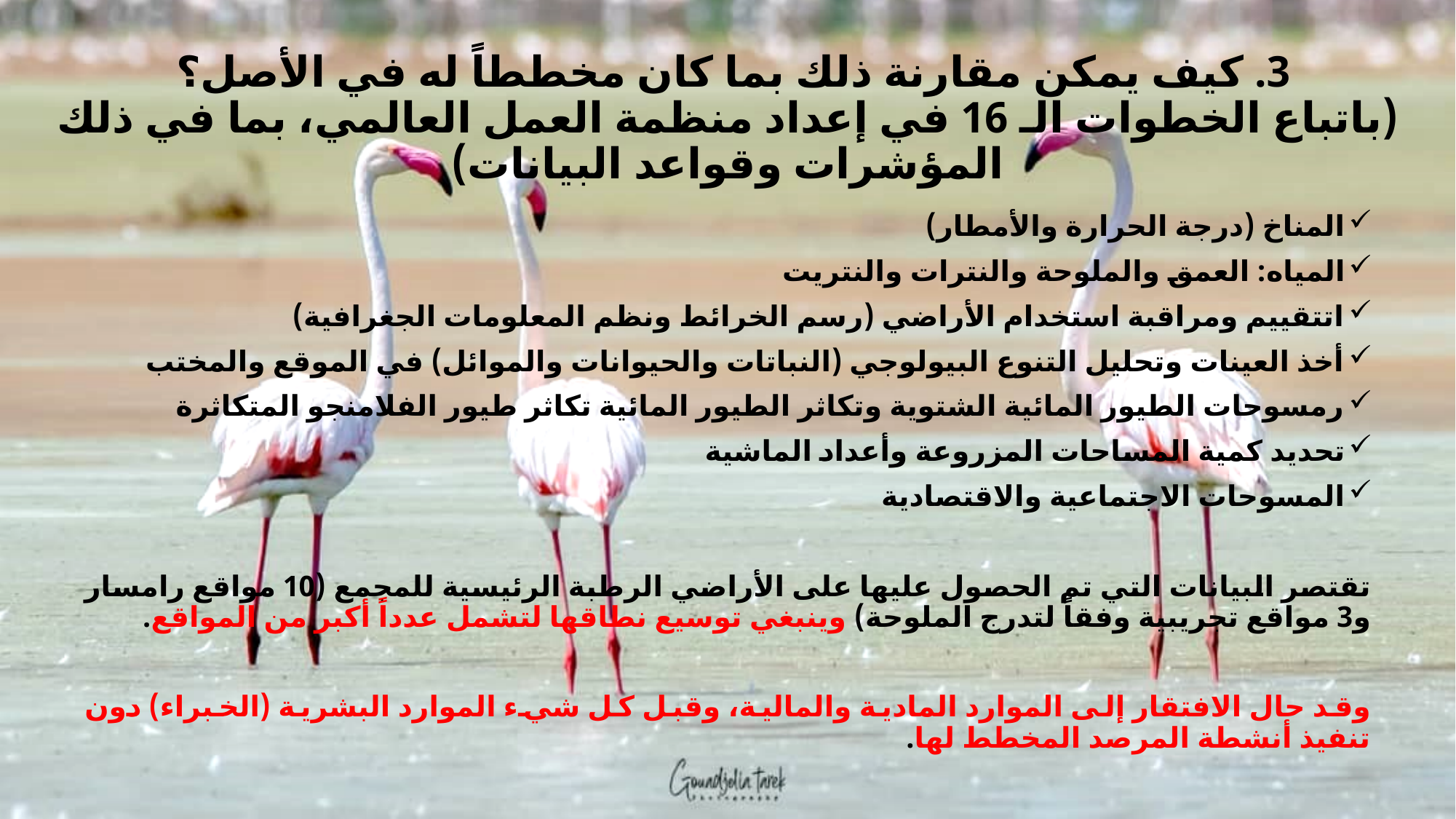

# 3. كيف يمكن مقارنة ذلك بما كان مخططاً له في الأصل؟ (باتباع الخطوات الـ 16 في إعداد منظمة العمل العالمي، بما في ذلك المؤشرات وقواعد البيانات)
المناخ (درجة الحرارة والأمطار)
المياه: العمق والملوحة والنترات والنتريت
اتتقييم ومراقبة استخدام الأراضي (رسم الخرائط ونظم المعلومات الجغرافية)
أخذ العينات وتحليل التنوع البيولوجي (النباتات والحيوانات والموائل) في الموقع والمختب
رمسوحات الطيور المائية الشتوية وتكاثر الطيور المائية تكاثر طيور الفلامنجو المتكاثرة
تحديد كمية المساحات المزروعة وأعداد الماشية
المسوحات الاجتماعية والاقتصادية

تقتصر البيانات التي تم الحصول عليها على الأراضي الرطبة الرئيسية للمجمع (10 مواقع رامسار و3 مواقع تجريبية وفقاً لتدرج الملوحة) وينبغي توسيع نطاقها لتشمل عدداً أكبر من المواقع.

وقد حال الافتقار إلى الموارد المادية والمالية، وقبل كل شيء الموارد البشرية (الخبراء) دون تنفيذ أنشطة المرصد المخطط لها.